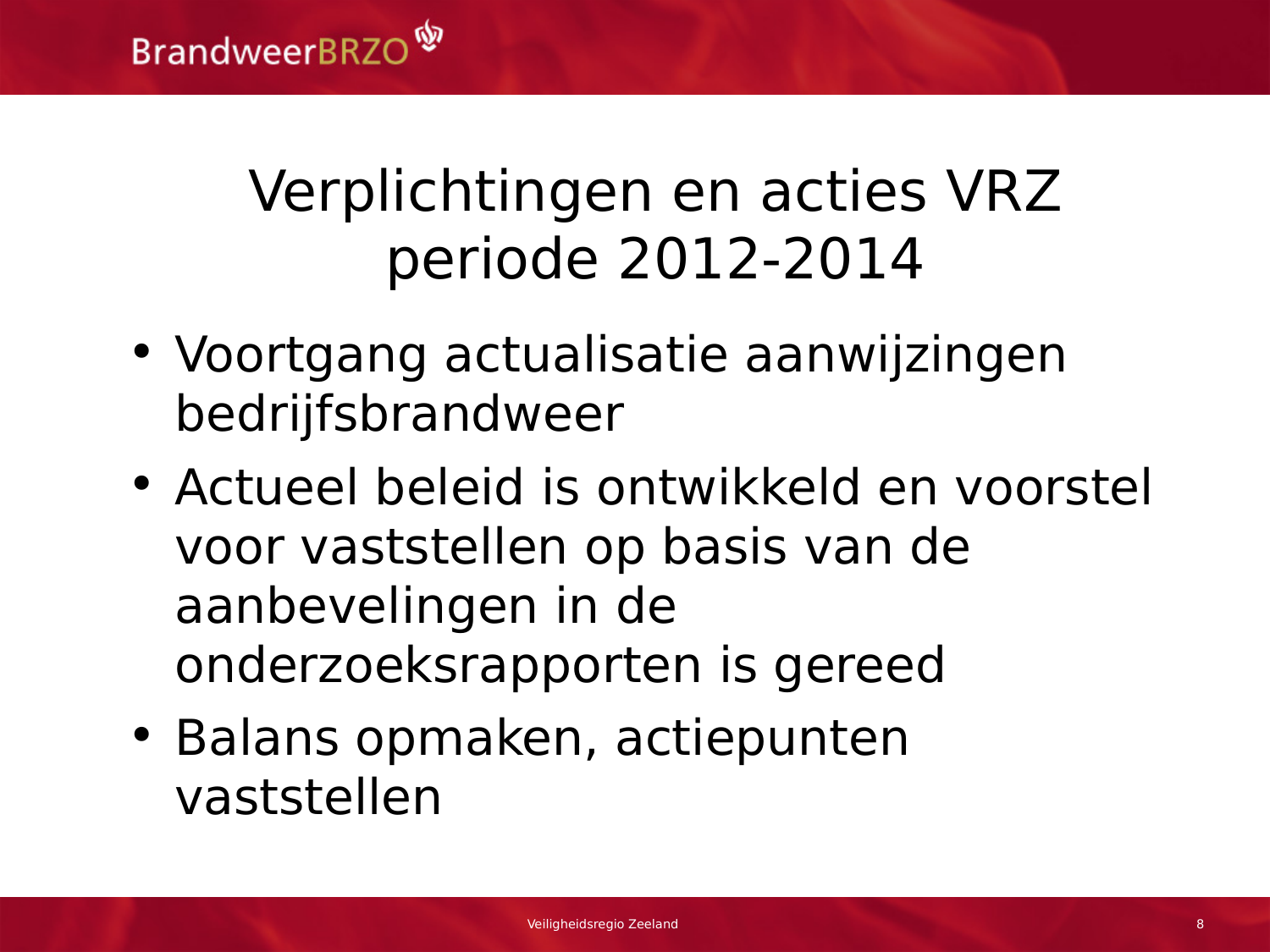

Verplichtingen en acties VRZ
periode 2012-2014
Voortgang actualisatie aanwijzingen bedrijfsbrandweer
Actueel beleid is ontwikkeld en voorstel voor vaststellen op basis van de aanbevelingen in de onderzoeksrapporten is gereed
Balans opmaken, actiepunten vaststellen
Veiligheidsregio Zeeland
8